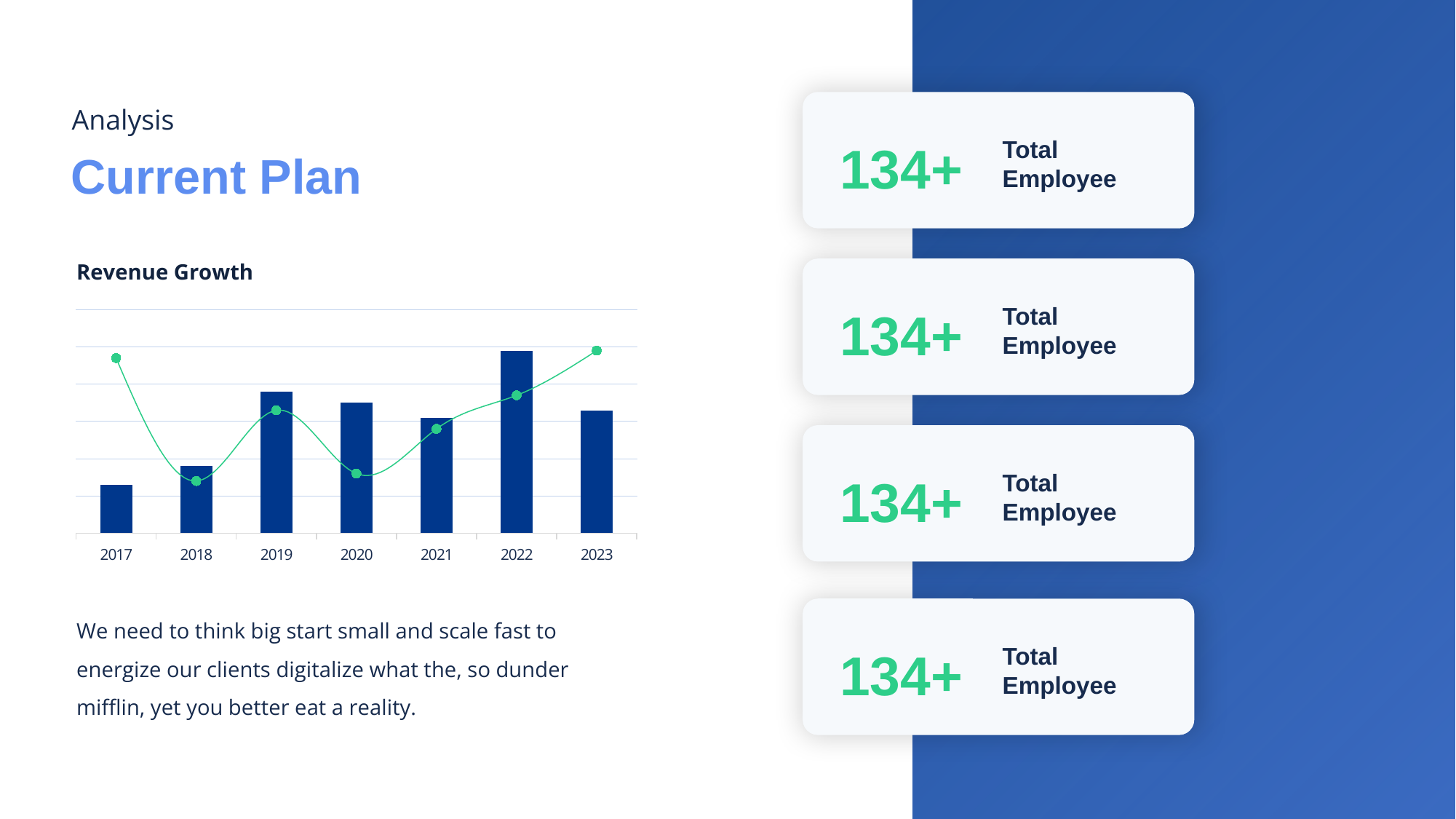

Analysis
134+
Total
Employee
Current Plan
Revenue Growth

### Chart

| Category | Series 3 | Series 2 |
|---|---|---|
| 2017 | 13.0 | 47.0 |
| 2018 | 18.0 | 14.0 |
| 2019 | 38.0 | 33.0 |
| 2020 | 35.0 | 16.0 |
| 2021 | 31.0 | 28.0 |
| 2022 | 49.0 | 37.0 |
| 2023 | 33.0 | 49.0 |
134+
Total
Employee

134+
Total
Employee

We need to think big start small and scale fast to energize our clients digitalize what the, so dunder mifflin, yet you better eat a reality.
134+
Total
Employee